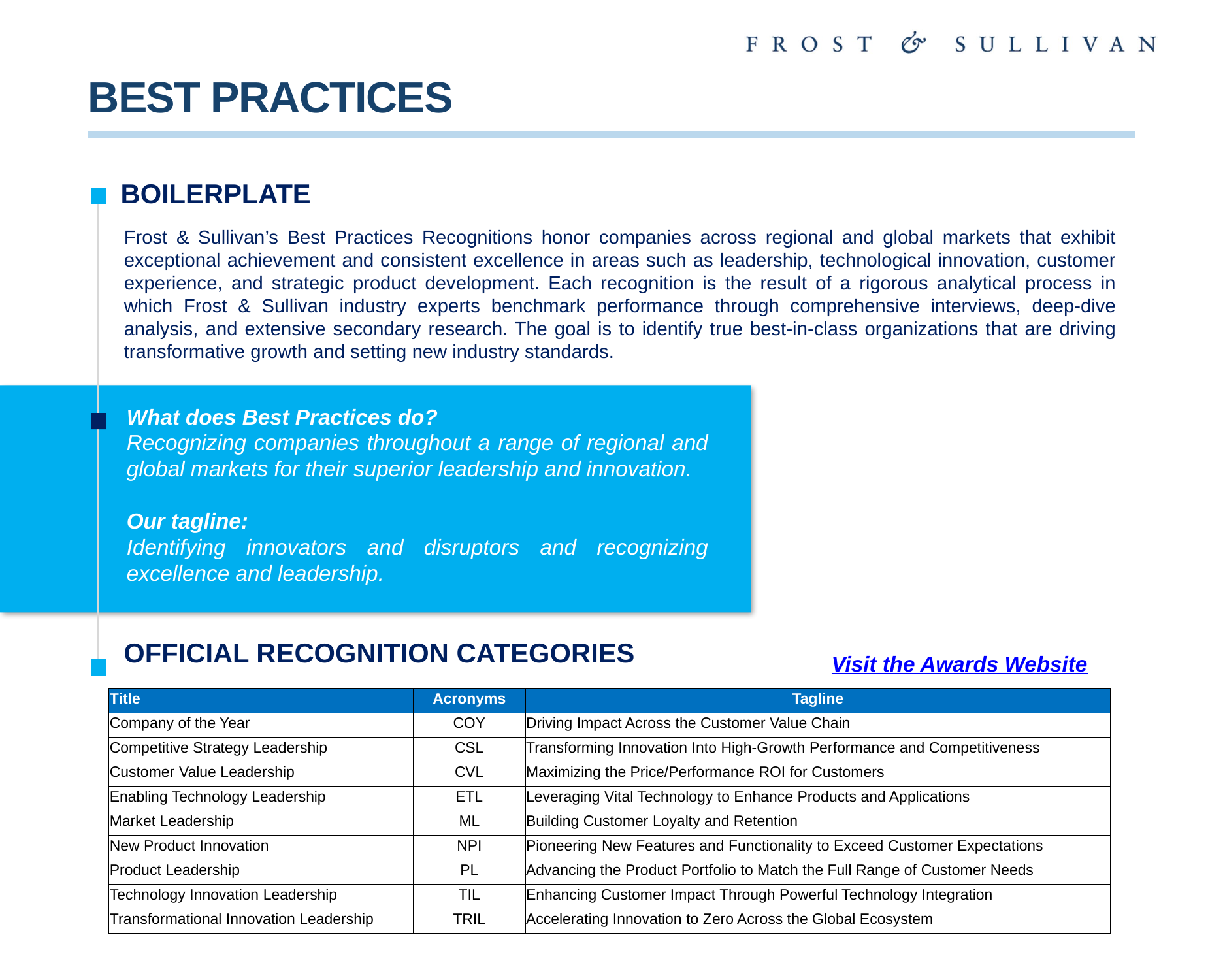

# BEST PRACTICES

BOILERPLATE

Frost & Sullivan’s Best Practices Recognitions honor companies across regional and global markets that exhibit exceptional achievement and consistent excellence in areas such as leadership, technological innovation, customer experience, and strategic product development. Each recognition is the result of a rigorous analytical process in which Frost & Sullivan industry experts benchmark performance through comprehensive interviews, deep-dive analysis, and extensive secondary research. The goal is to identify true best-in-class organizations that are driving transformative growth and setting new industry standards.

What does Best Practices do?
Recognizing companies throughout a range of regional and global markets for their superior leadership and innovation.

Our tagline:
Identifying innovators and disruptors and recognizing excellence and leadership.

OFFICIAL RECOGNITION CATEGORIES
Visit the Awards Website

| Title | Acronyms | Tagline |
| --- | --- | --- |
| Company of the Year | COY | Driving Impact Across the Customer Value Chain |
| Competitive Strategy Leadership | CSL | Transforming Innovation Into High-Growth Performance and Competitiveness |
| Customer Value Leadership | CVL | Maximizing the Price/Performance ROI for Customers |
| Enabling Technology Leadership | ETL | Leveraging Vital Technology to Enhance Products and Applications |
| Market Leadership | ML | Building Customer Loyalty and Retention |
| New Product Innovation | NPI | Pioneering New Features and Functionality to Exceed Customer Expectations |
| Product Leadership | PL | Advancing the Product Portfolio to Match the Full Range of Customer Needs |
| Technology Innovation Leadership | TIL | Enhancing Customer Impact Through Powerful Technology Integration |
| Transformational Innovation Leadership | TRIL | Accelerating Innovation to Zero Across the Global Ecosystem |